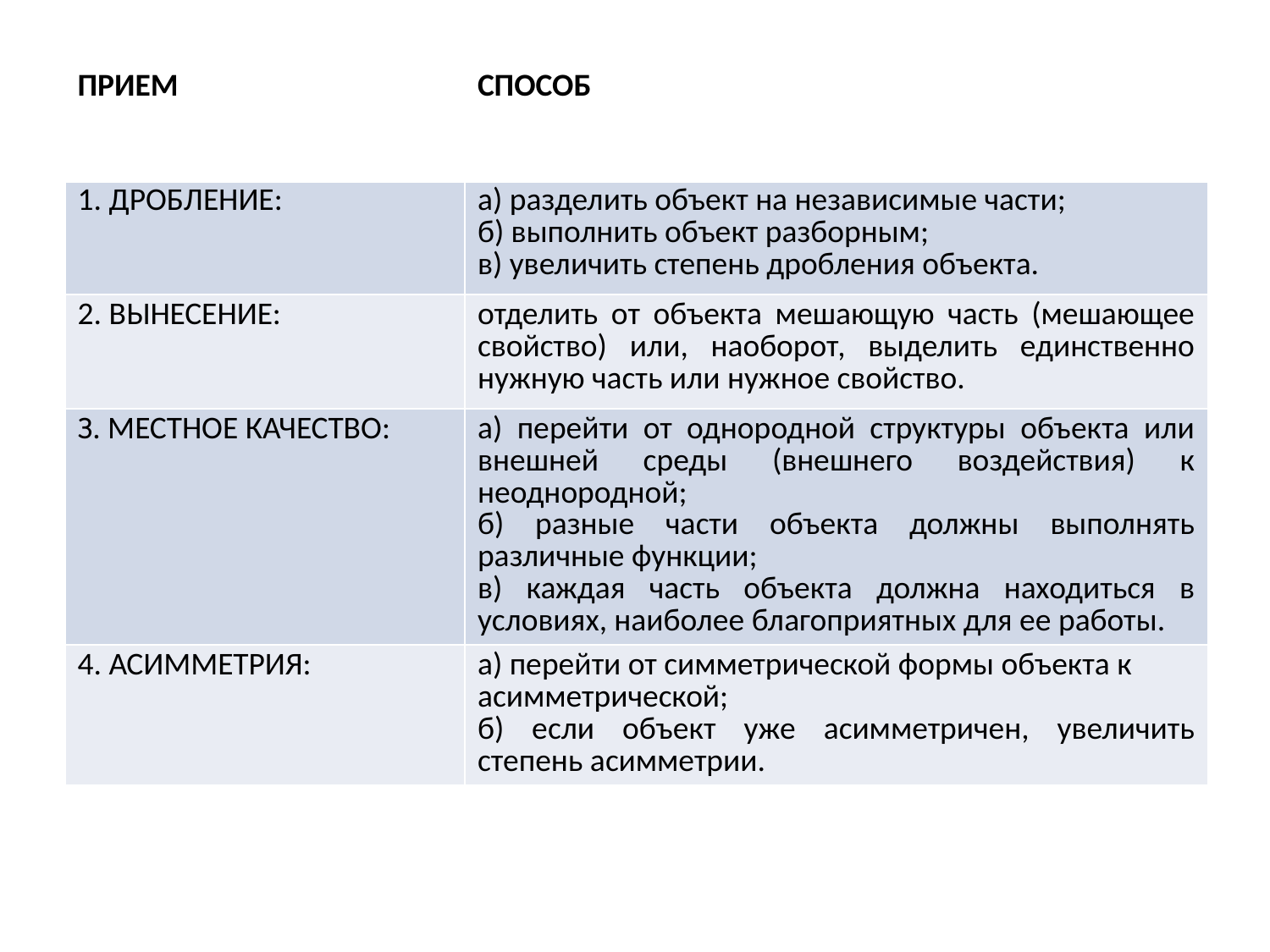

| ПРИЕМ | СПОСОБ |
| --- | --- |
| 1. ДРОБЛЕНИЕ: | а) разделить объект на независимые части; б) выполнить объект разборным; в) увеличить степень дробления объекта. |
| 2. ВЫНЕСЕНИЕ: | отделить от объекта мешающую часть (мешающее свойство) или, наоборот, выделить единственно нужную часть или нужное свойство. |
| З. МЕСТНОЕ КАЧЕСТВО: | а) перейти от однородной структуры объекта или внешней среды (внешнего воздействия) к неоднородной; б) разные части объекта должны выполнять различные функции; в) каждая часть объекта должна находиться в условиях, наиболее благоприятных для ее работы. |
| 4. АСИММЕТРИЯ: | а) перейти от симметрической формы объекта к асимметрической; б) если объект уже асимметричен, увеличить степень асимметрии. |